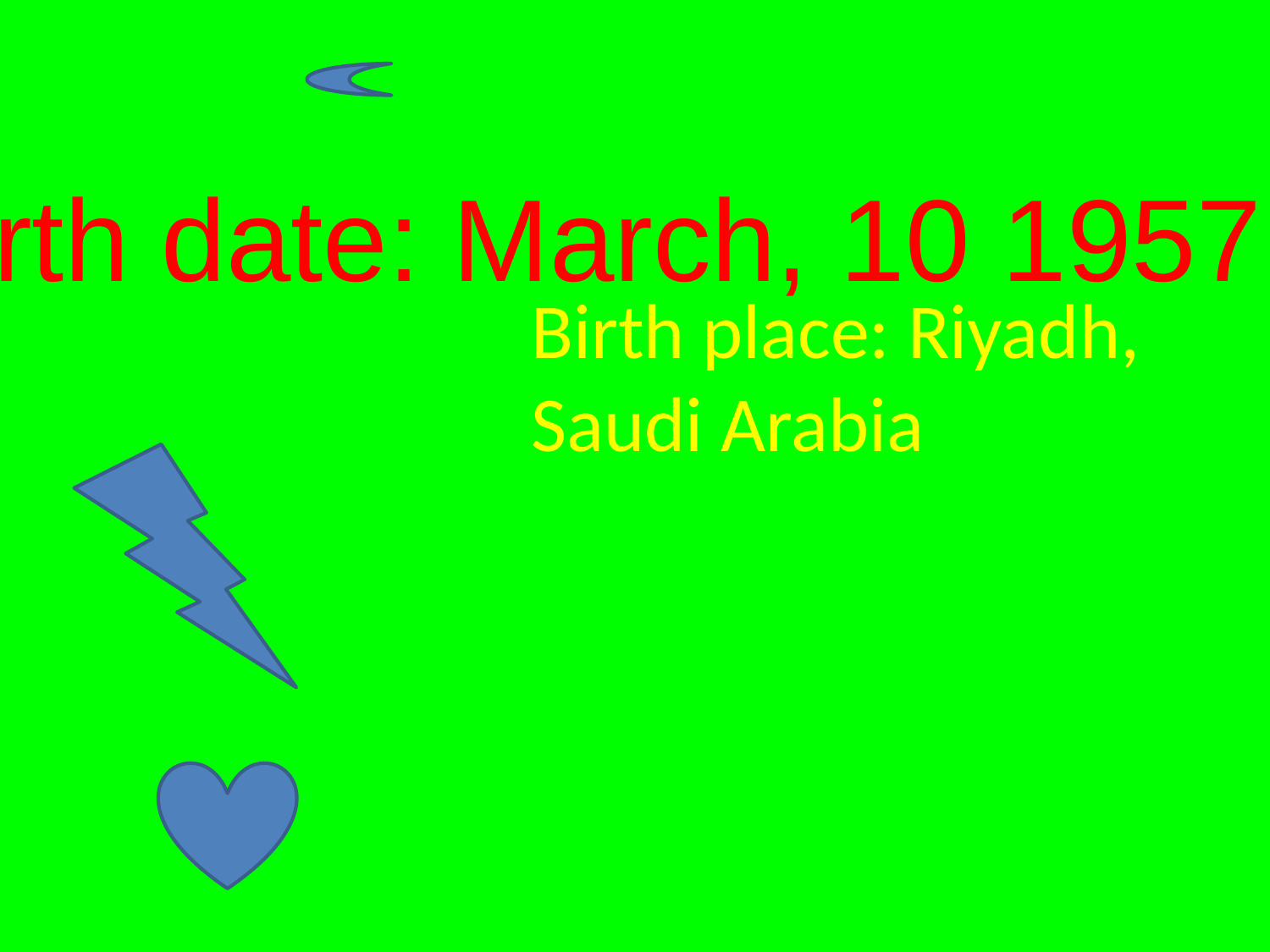

Birth date: March, 10 1957
Birth place: Riyadh, Saudi Arabia